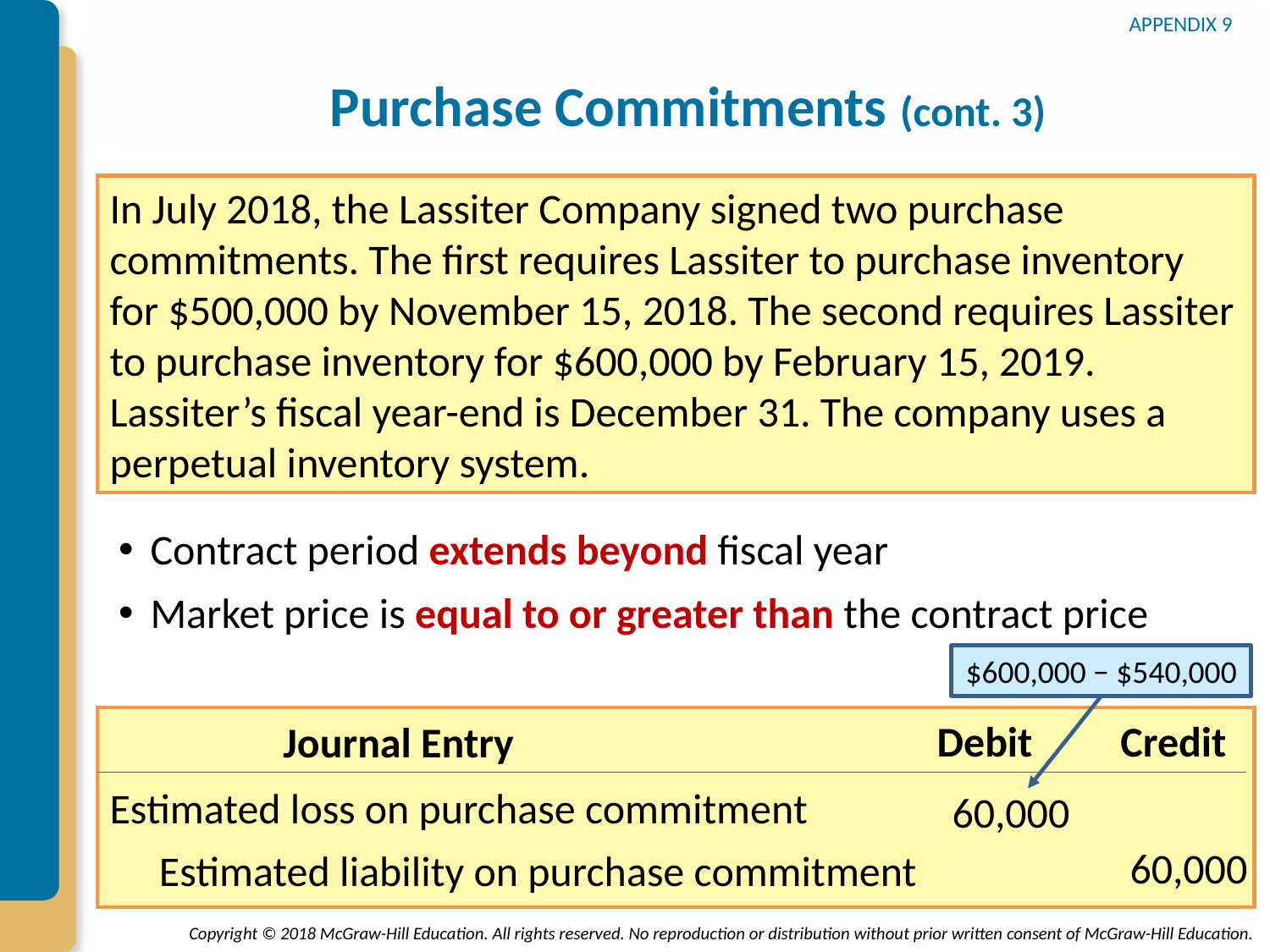

# Purchase Commitments (cont. 3)
APPENDIX 9
In July 2018, the Lassiter Company signed two purchase commitments. The first requires Lassiter to purchase inventory for $500,000 by November 15, 2018. The second requires Lassiter to purchase inventory for $600,000 by February 15, 2019. Lassiter’s fiscal year-end is December 31. The company uses a perpetual inventory system.

Contract period extends beyond fiscal year
Market price is equal to or greater than the contract price
$600,000 − $540,000

Debit
Credit
Journal Entry
Estimated loss on purchase commitment
60,000
60,000
Estimated liability on purchase commitment